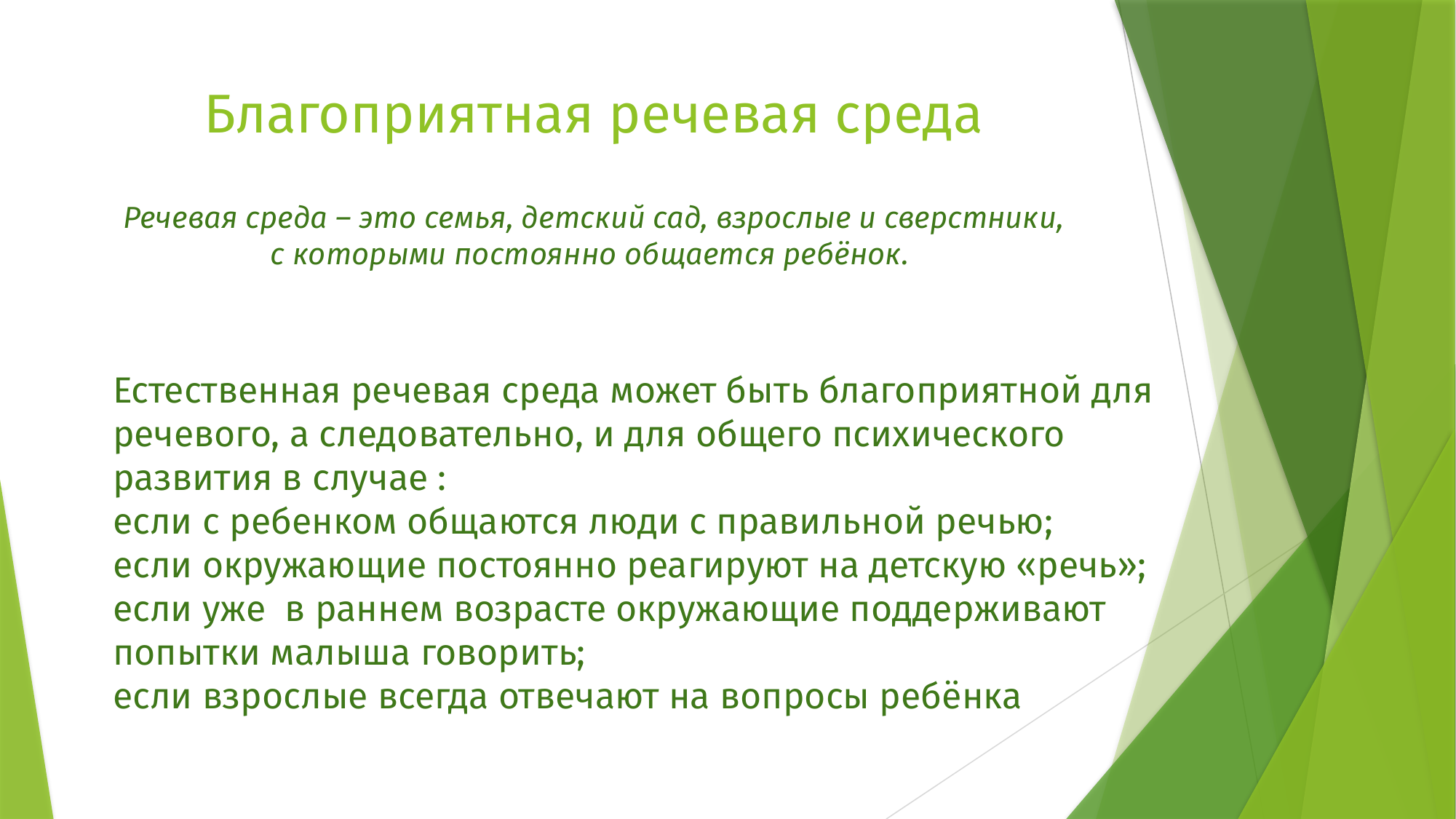

# Благоприятная речевая среда
Речевая среда – это семья, детский сад, взрослые и сверстники, с которыми постоянно общается ребёнок.
Естественная речевая среда может быть благоприятной для речевого, а следовательно, и для общего психического развития в случае :
если с ребенком общаются люди с правильной речью;
если окружающие постоянно реагируют на детскую «речь»;
если уже  в раннем возрасте окружающие поддерживают попытки малыша говорить;
если взрослые всегда отвечают на вопросы ребёнка